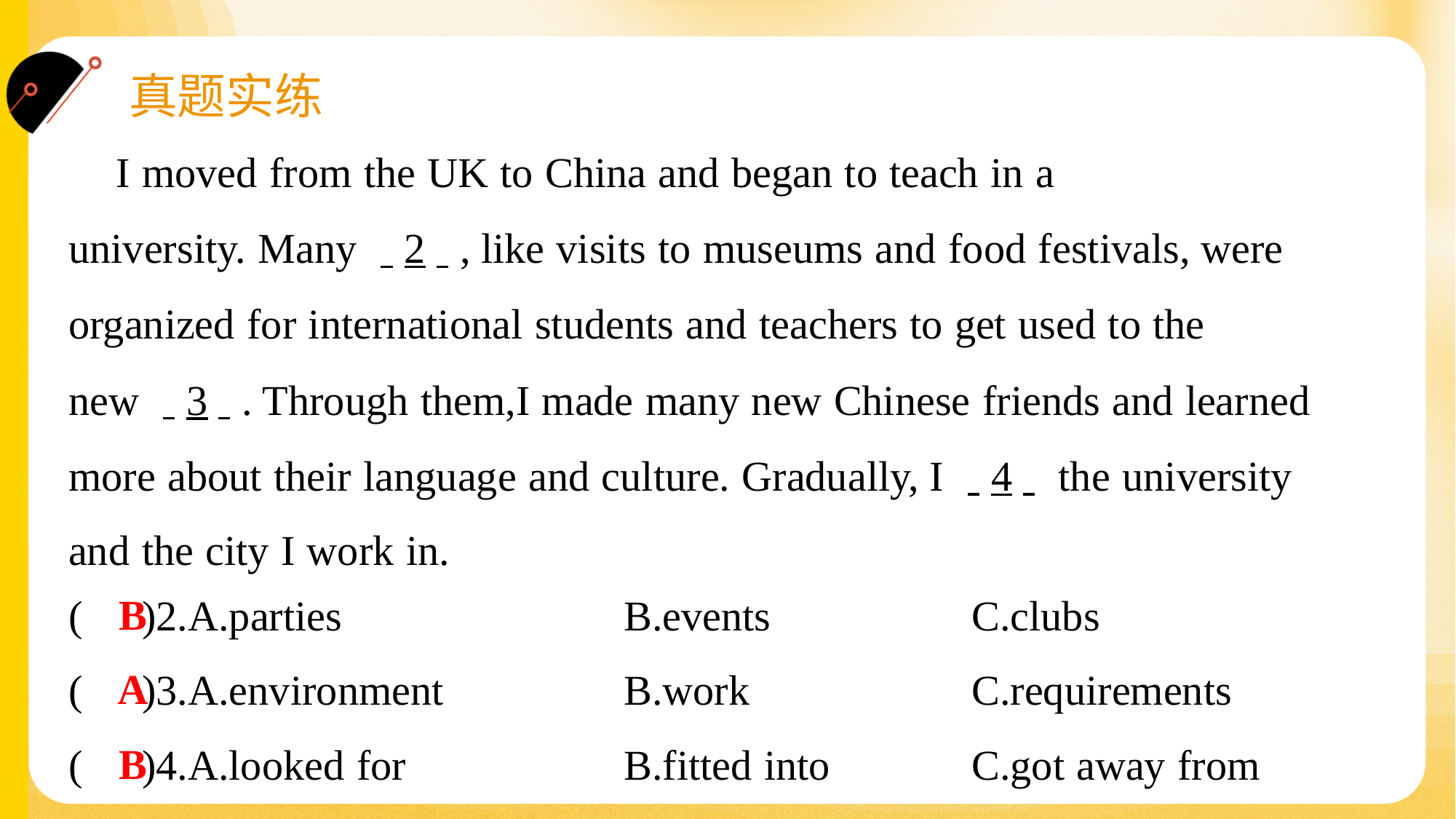

I moved from the UK to China and began to teach in a
university. Many . .2. ., like visits to museums and food festivals, were
organized for international students and teachers to get used to the
new . .3. .. Through them,I made many new Chinese friends and learned
more about their language and culture. Gradually, I . .4. . the university
and the city I work in.#3
B
(     )2.A.parties	B.events	C.clubs
A
(     )3.A.environment	B.work	C.requirements
B
(     )4.A.looked for	B.fitted into	C.got away from